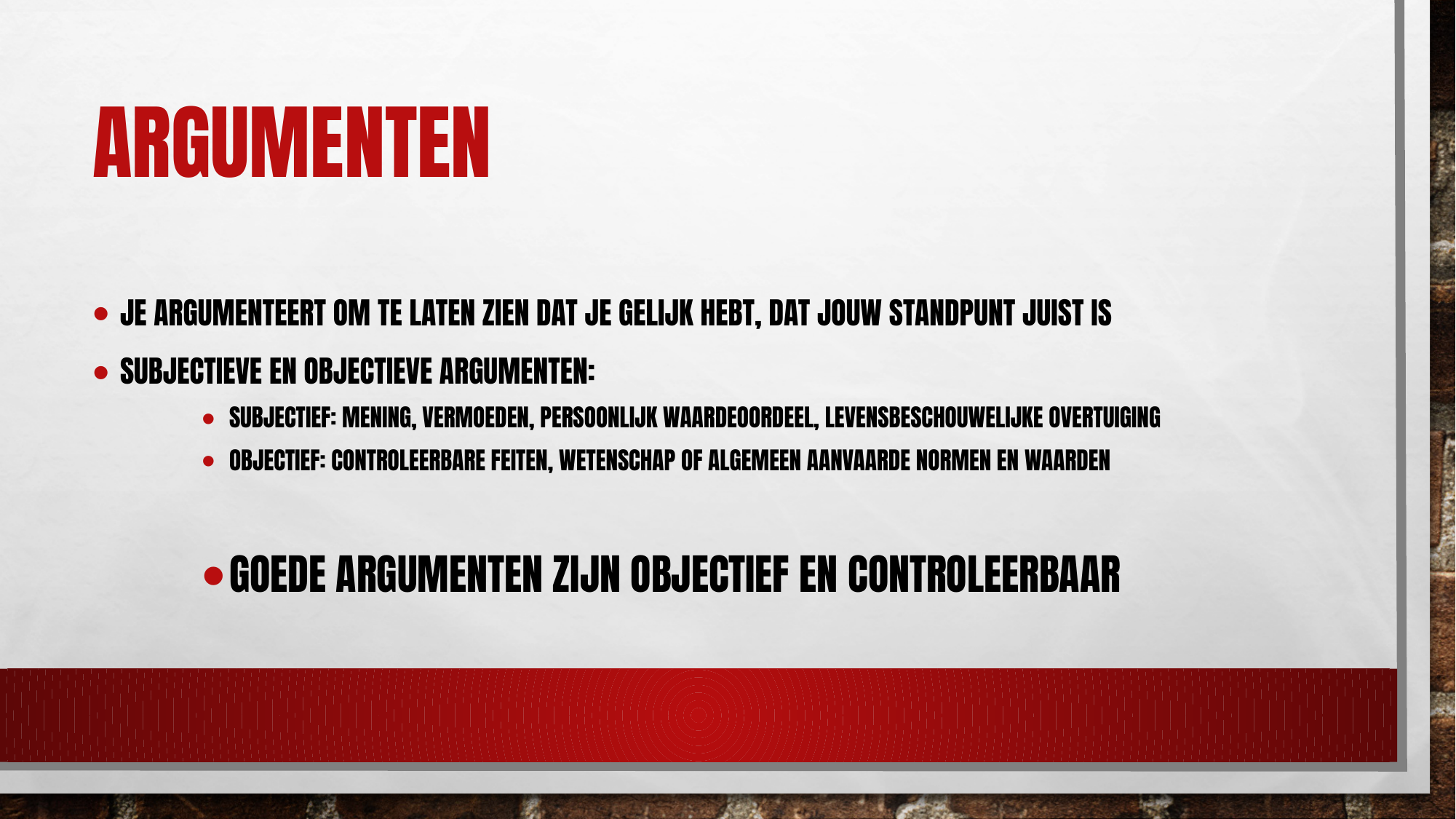

# Argumenten
Je argumenteert om te laten zien dat je gelijk hebt, dat jouw standpunt juist is
Subjectieve en objectieve argumenten:
Subjectief: mening, vermoeden, persoonlijk waardeoordeel, levensbeschouwelijke overtuiging
Objectief: Controleerbare feiten, wetenschap of algemeen aanvaarde normen en waarden

Goede Argumenten zijn objectief en controleerbaar